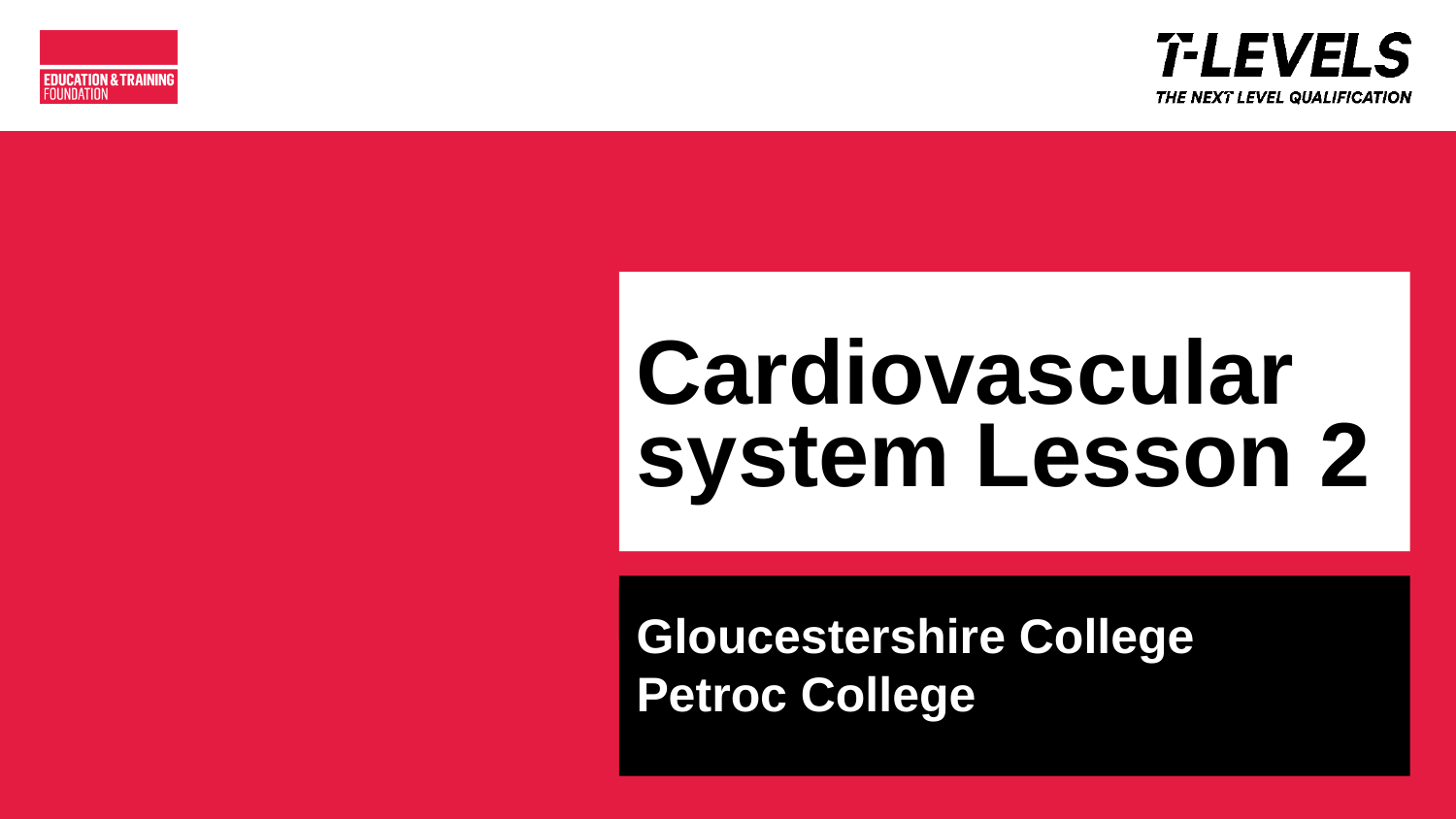

# Cardiovascular system Lesson 2
Gloucestershire College
Petroc College